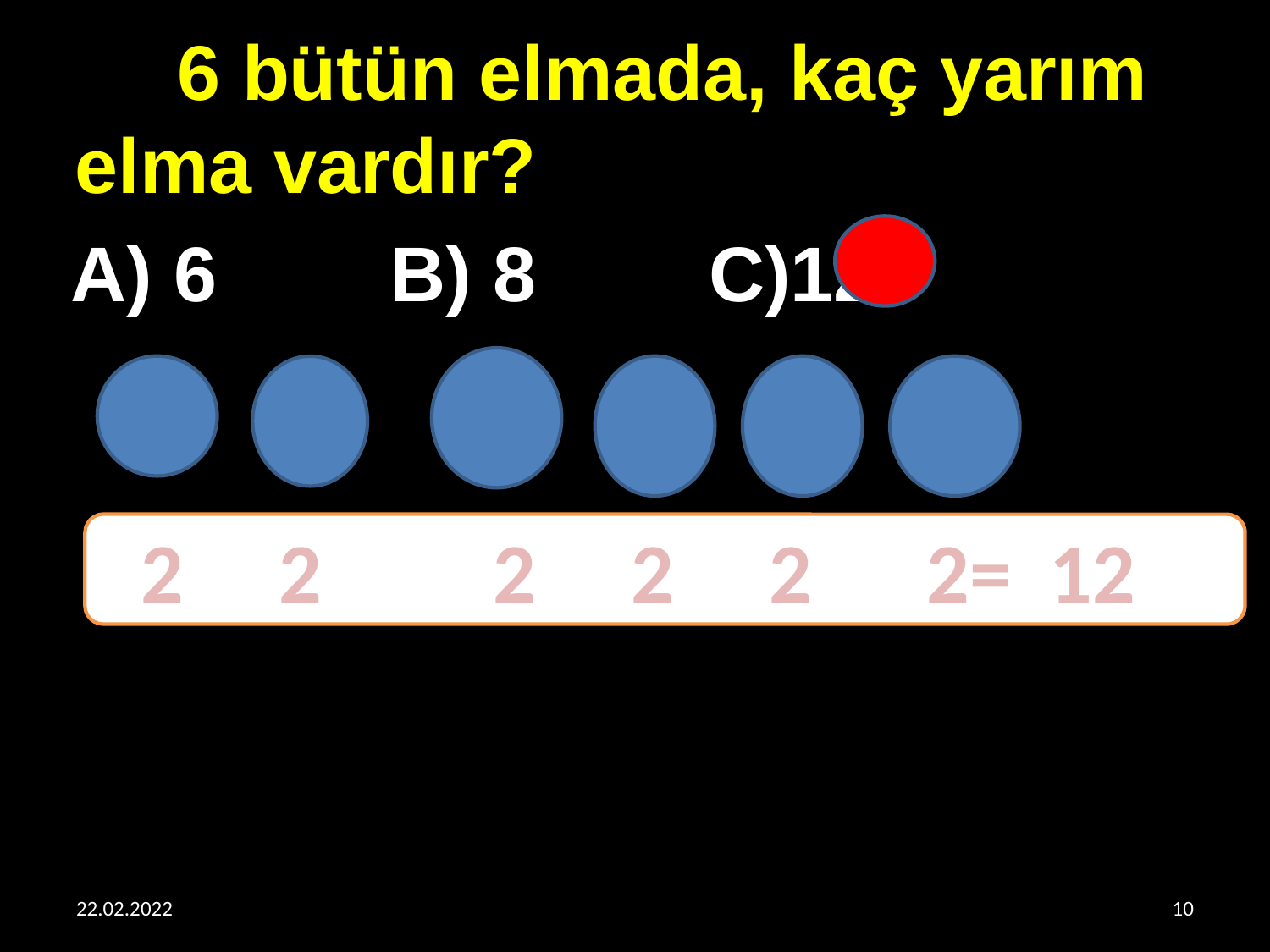

6 bütün elmada, kaç yarım elma vardır?
  A) 6        B) 8        C)12

  2     2         2     2     2      2=  12
22.02.2022
10